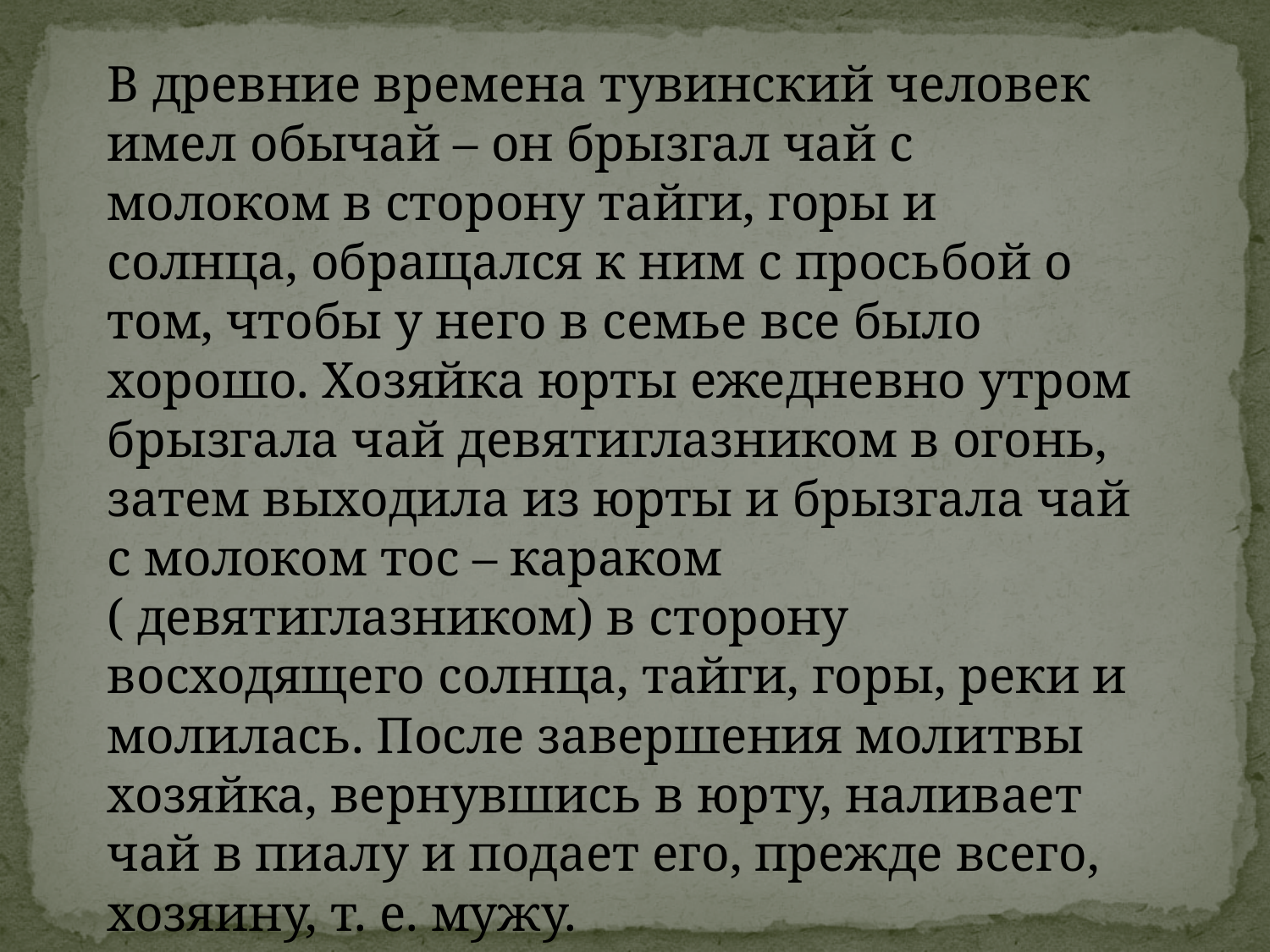

В древние времена тувинский человек имел обычай – он брызгал чай с молоком в сторону тайги, горы и солнца, обращался к ним с просьбой о том, чтобы у него в семье все было хорошо. Хозяйка юрты ежедневно утром брызгала чай девятиглазником в огонь, затем выходила из юрты и брызгала чай с молоком тос – караком ( девятиглазником) в сторону восходящего солнца, тайги, горы, реки и молилась. После завершения молитвы хозяйка, вернувшись в юрту, наливает чай в пиалу и подает его, прежде всего, хозяину, т. е. мужу.